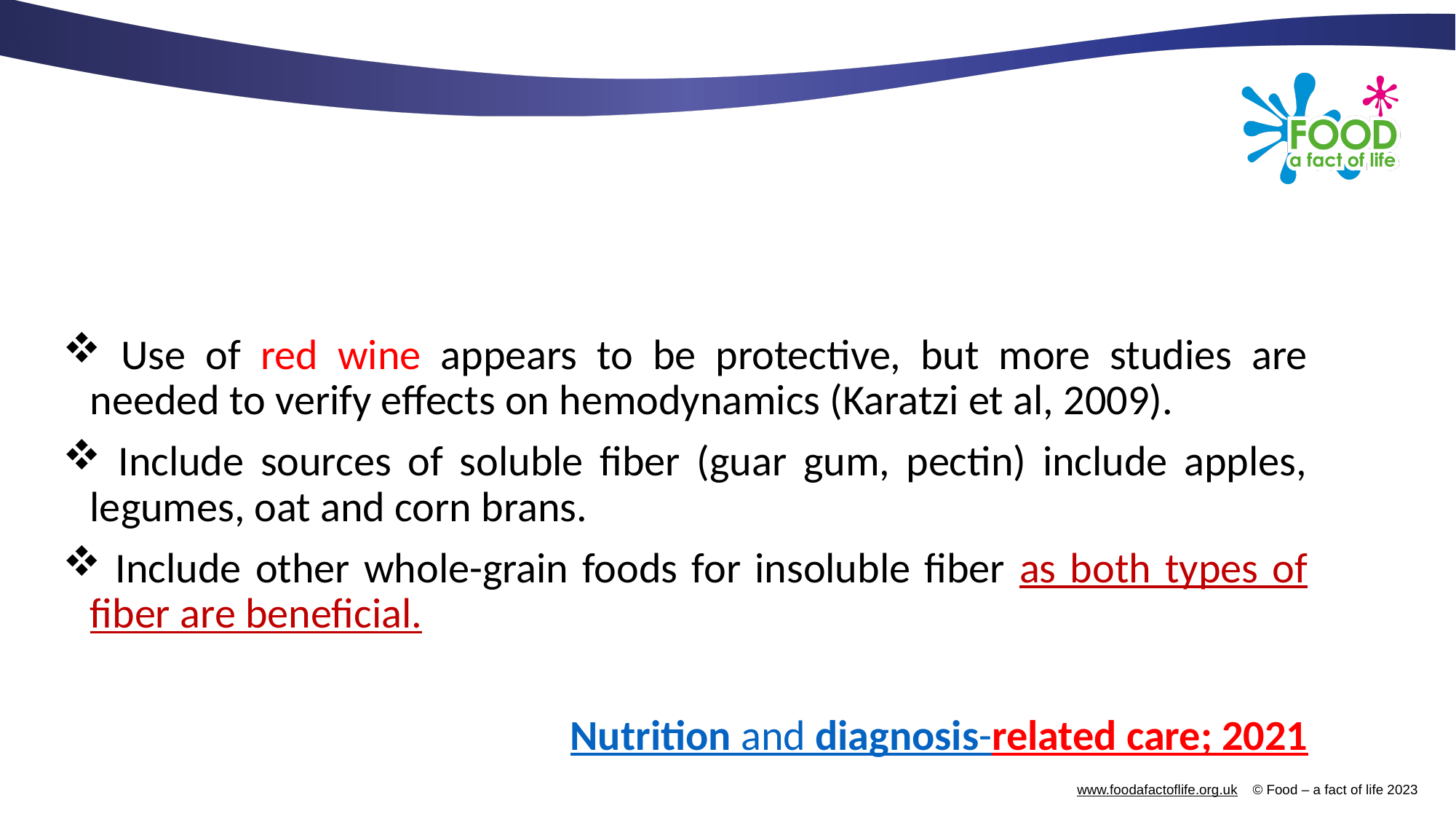

# CARE MANAGEMENT
 Use of red wine appears to be protective, but more studies are needed to verify effects on hemodynamics (Karatzi et al, 2009).
 Include sources of soluble fiber (guar gum, pectin) include apples, legumes, oat and corn brans.
 Include other whole-grain foods for insoluble fiber as both types of fiber are beneficial.

Nutrition and diagnosis-related care; 2021